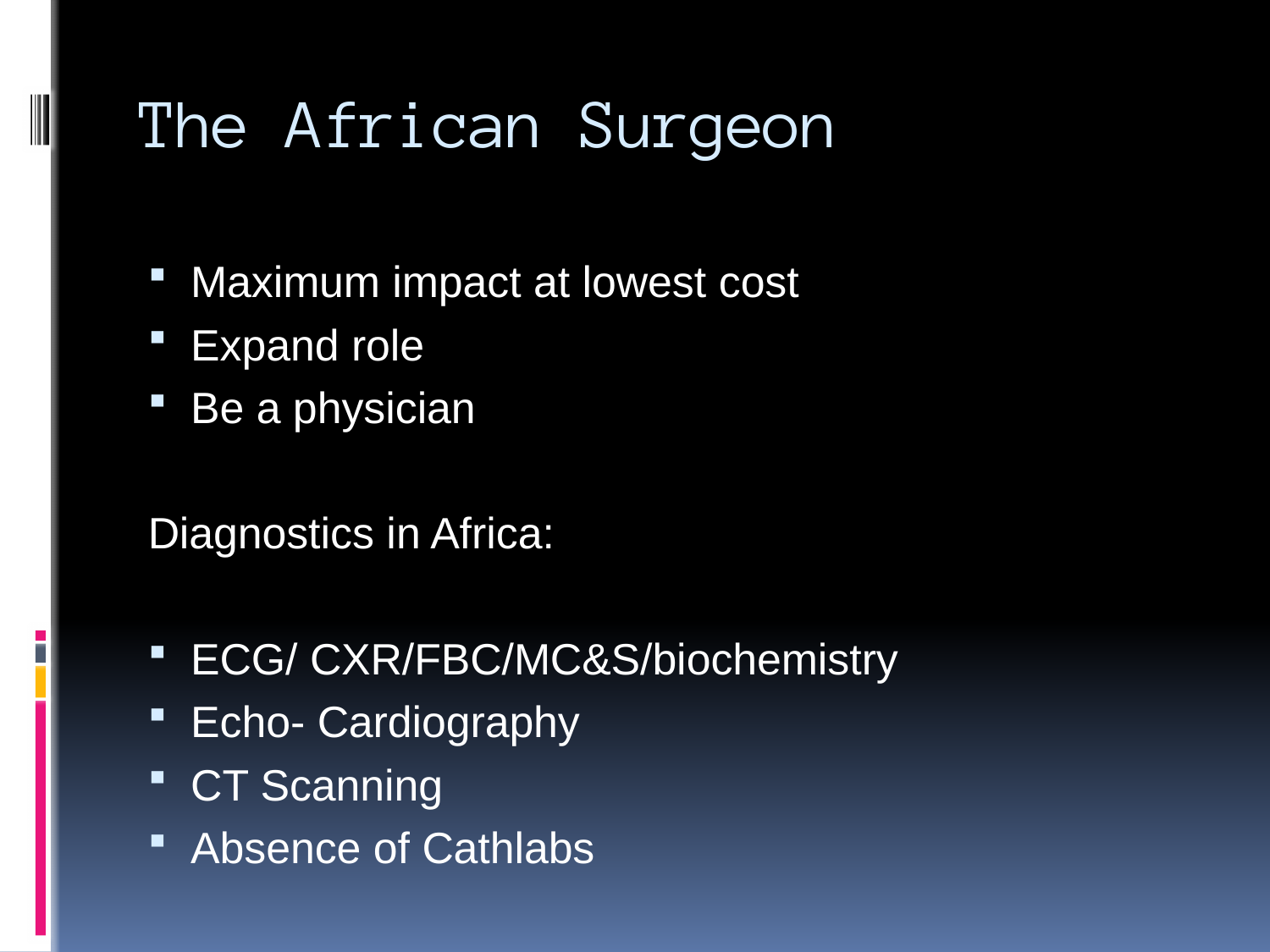

# The African Surgeon
Maximum impact at lowest cost
Expand role
Be a physician

Diagnostics in Africa:

ECG/ CXR/FBC/MC&S/biochemistry
Echo- Cardiography
CT Scanning
Absence of Cathlabs